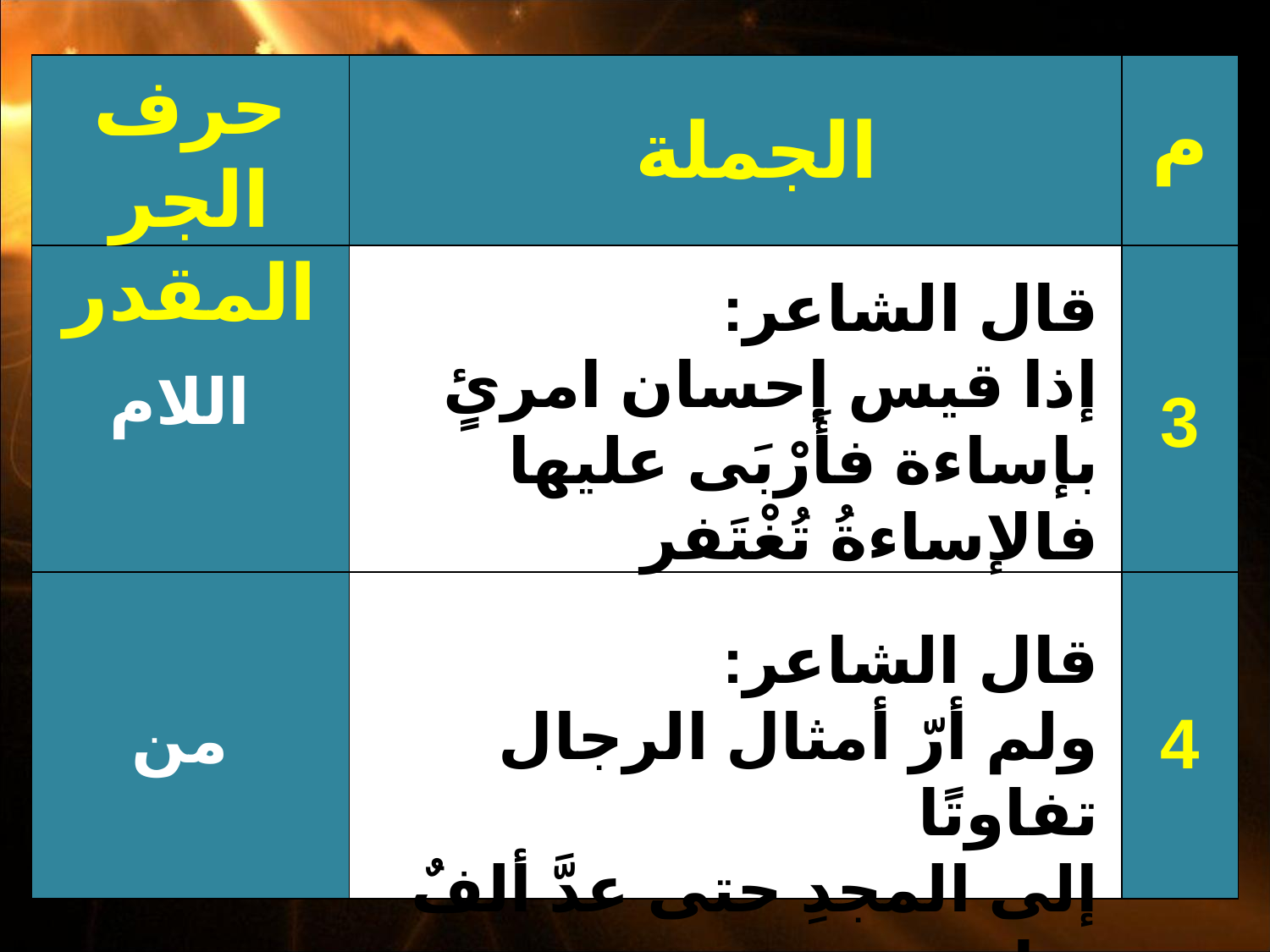

حرف الجر المقدر
|  |  |  |
| --- | --- | --- |
|  |  |  |
|  |  |  |
م
الجملة
قال الشاعر:
إذا قيس إحسان امرئٍ بإساءة فأَرْبَى عليها فالإساءةُ تُغْتَفر
اللام
3
قال الشاعر:
ولم أرّ أمثال الرجال تفاوتًا
إلى المجدِ حتى عدَّ ألفٌ بواحد
4
من